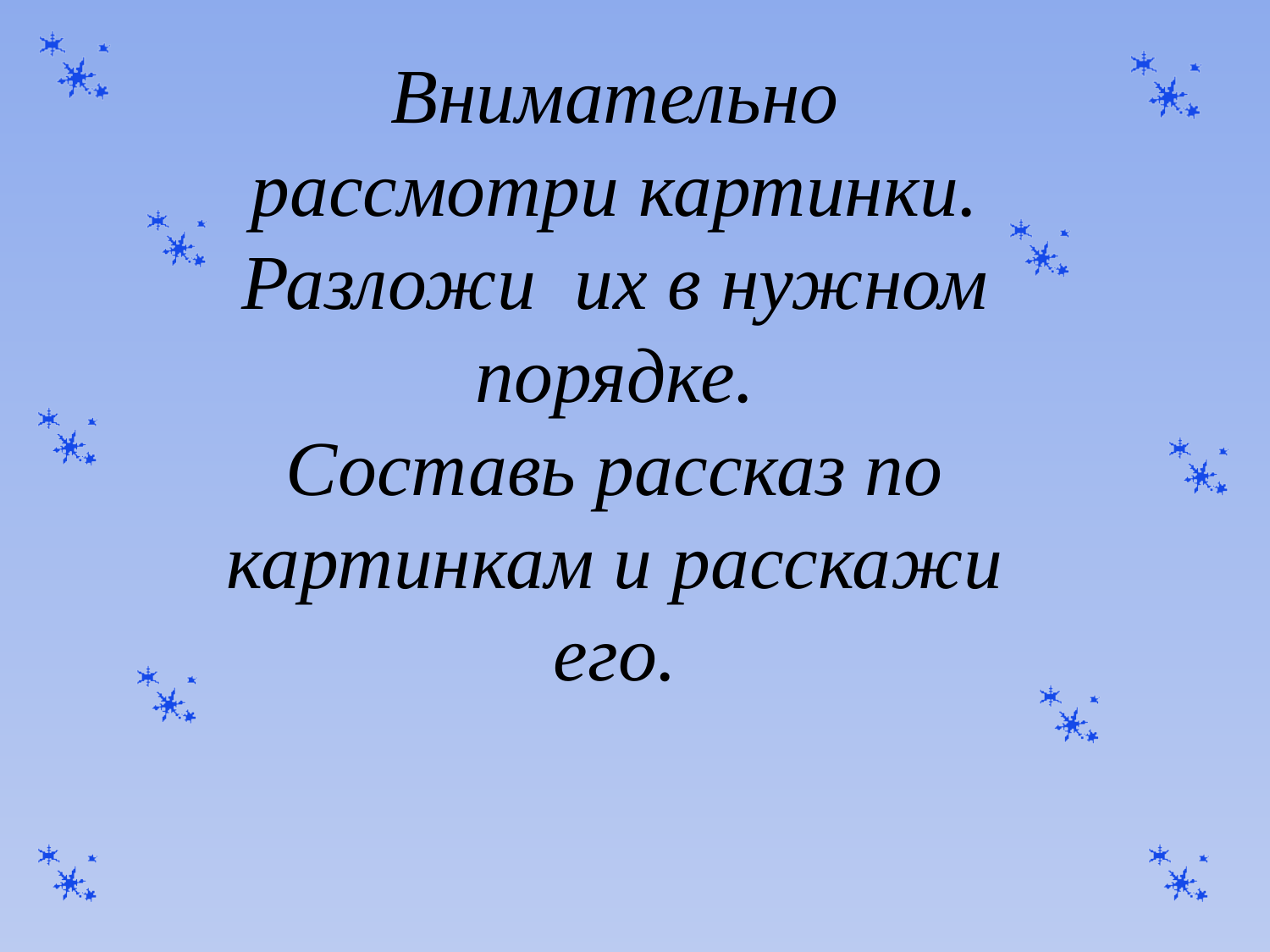

# Внимательно рассмотри картинки. Разложи  их в нужном порядке. Составь рассказ по картинкам и расскажи его.